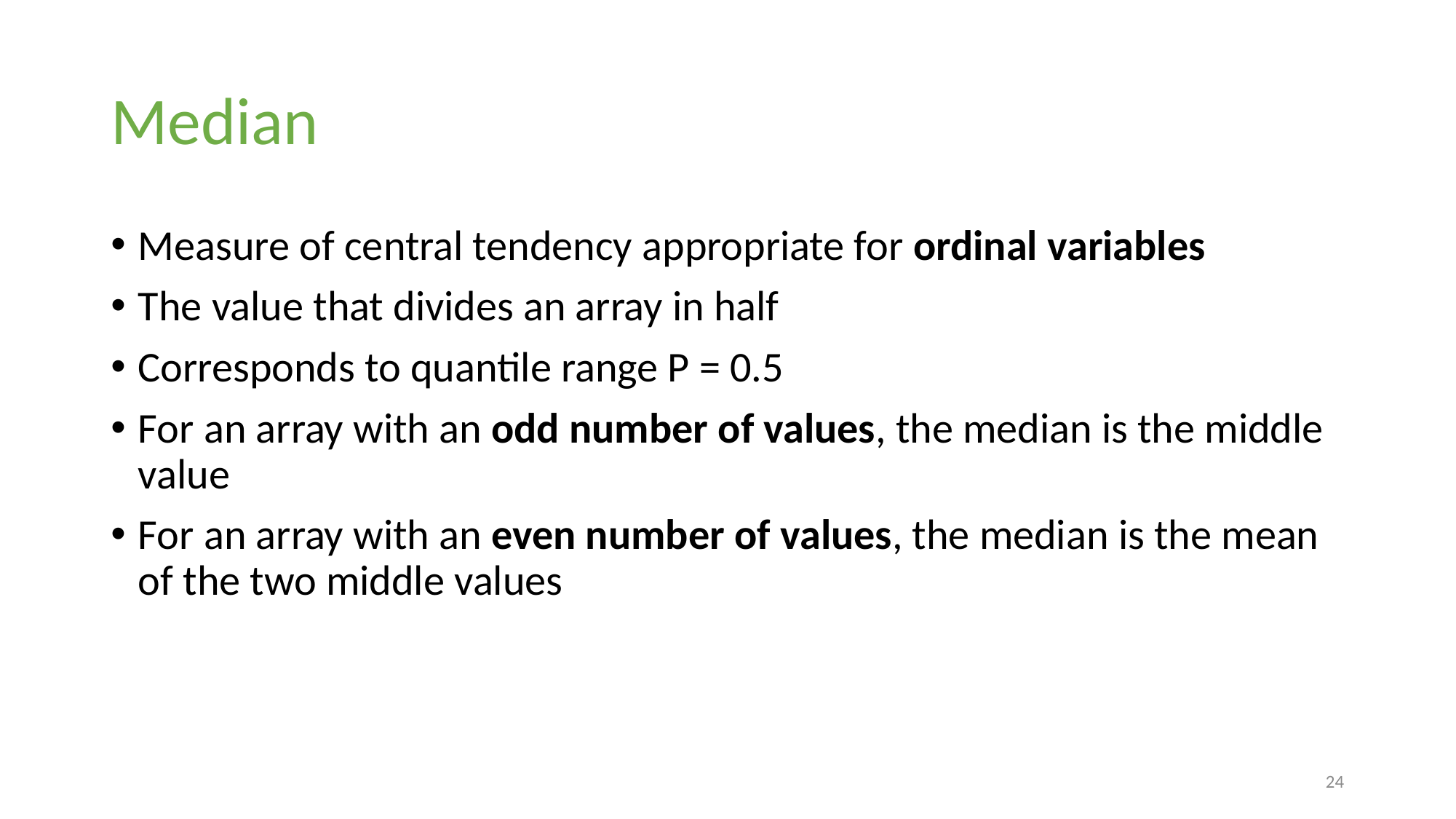

# Median
Measure of central tendency appropriate for ordinal variables
The value that divides an array in half
Corresponds to quantile range P = 0.5
For an array with an odd number of values, the median is the middle value
For an array with an even number of values, the median is the mean of the two middle values
24